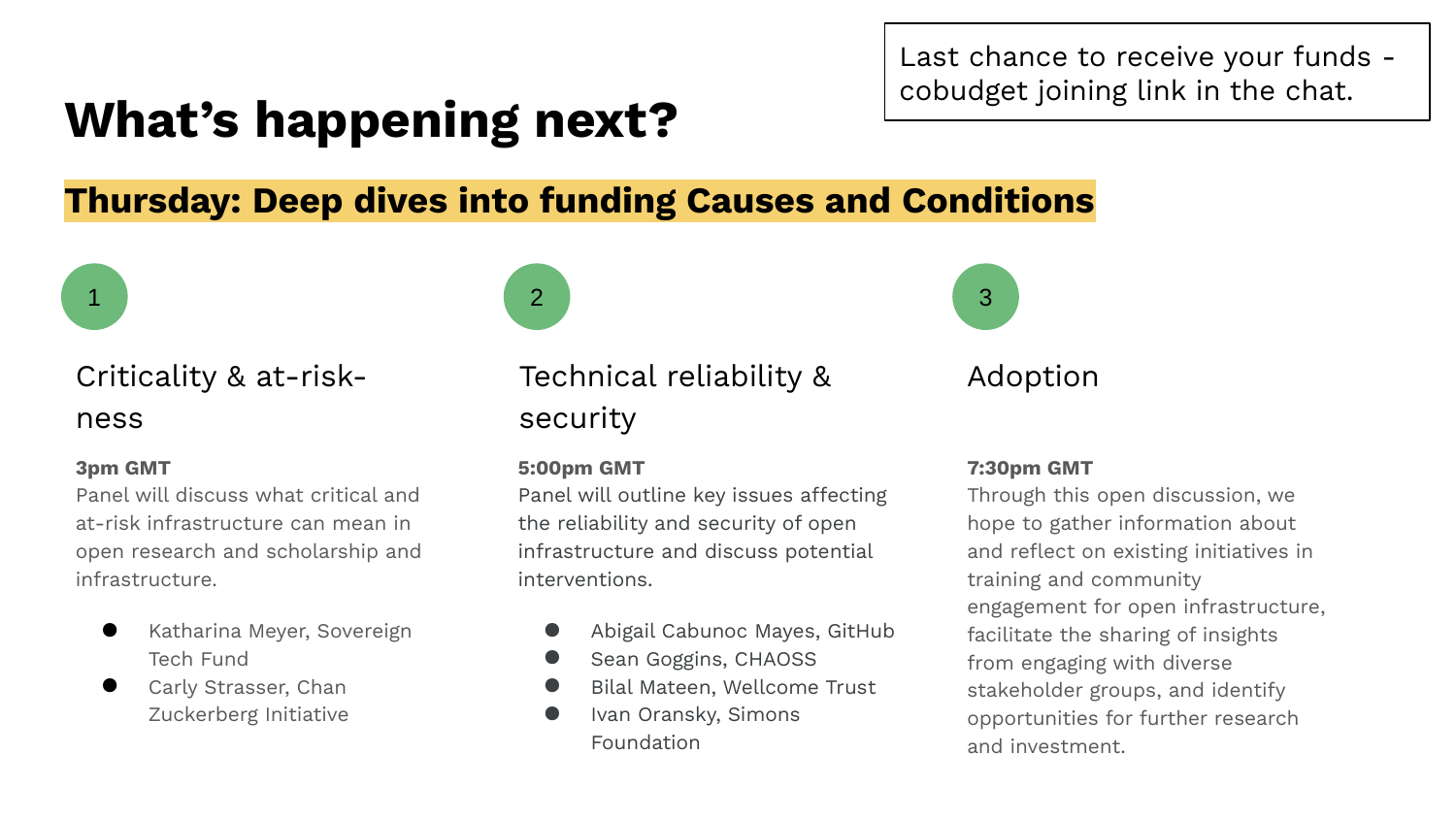

Last chance to receive your funds - cobudget joining link in the chat.
# What’s happening next?
Thursday: Deep dives into funding Causes and Conditions
Criticality & at-risk-ness
Technical reliability & security
Adoption
3pm GMT
Panel will discuss what critical and at-risk infrastructure can mean in open research and scholarship and infrastructure.
Katharina Meyer, Sovereign Tech Fund
Carly Strasser, Chan Zuckerberg Initiative

5:00pm GMT
Panel will outline key issues affecting the reliability and security of open infrastructure and discuss potential interventions.
Abigail Cabunoc Mayes, GitHub
Sean Goggins, CHAOSS
Bilal Mateen, Wellcome Trust
Ivan Oransky, Simons Foundation
7:30pm GMT
Through this open discussion, we hope to gather information about and reflect on existing initiatives in training and community engagement for open infrastructure, facilitate the sharing of insights from engaging with diverse stakeholder groups, and identify opportunities for further research and investment.